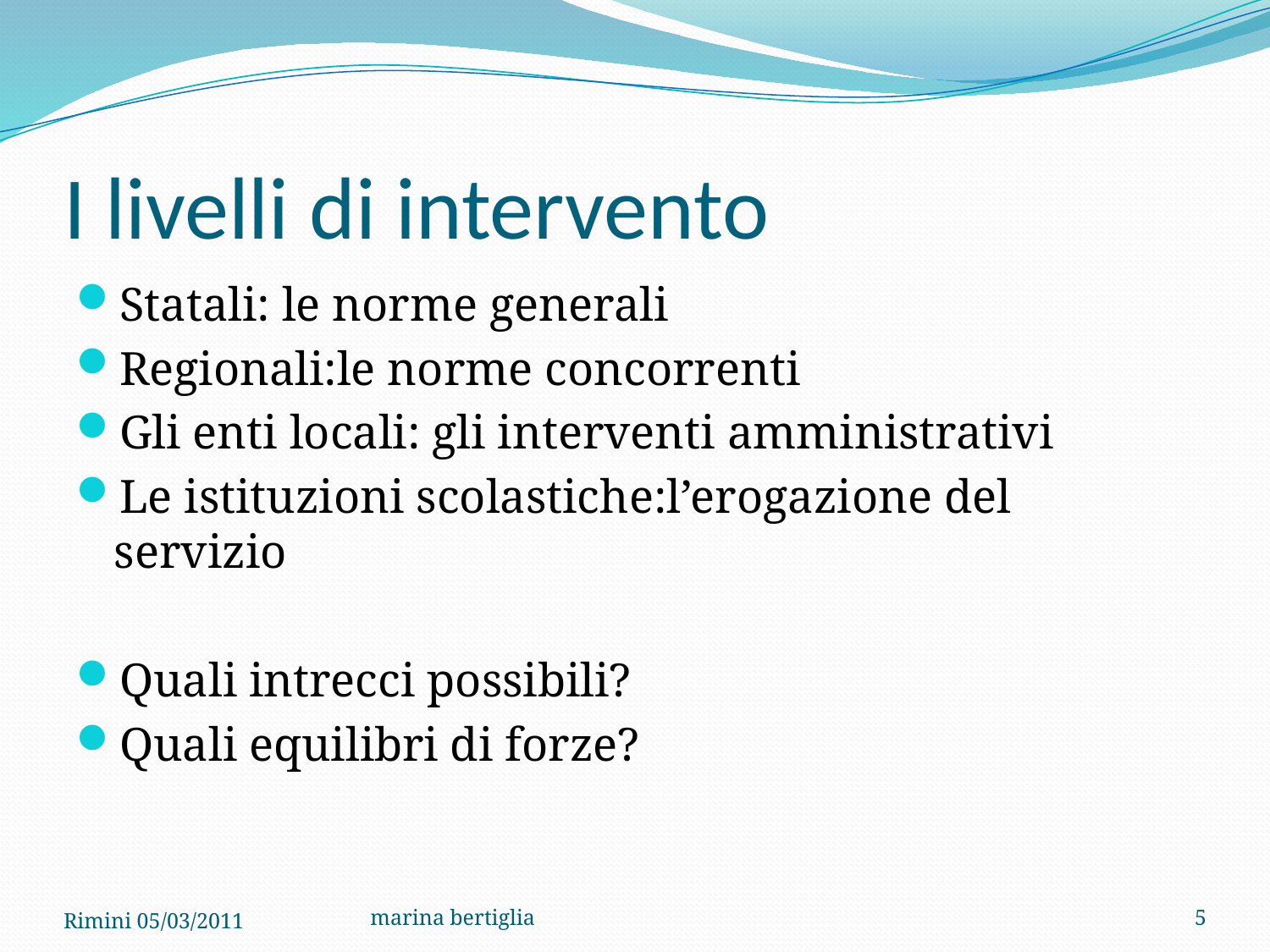

# I livelli di intervento
Statali: le norme generali
Regionali:le norme concorrenti
Gli enti locali: gli interventi amministrativi
Le istituzioni scolastiche:l’erogazione del servizio

Quali intrecci possibili?
Quali equilibri di forze?
Rimini 05/03/2011
marina bertiglia
5